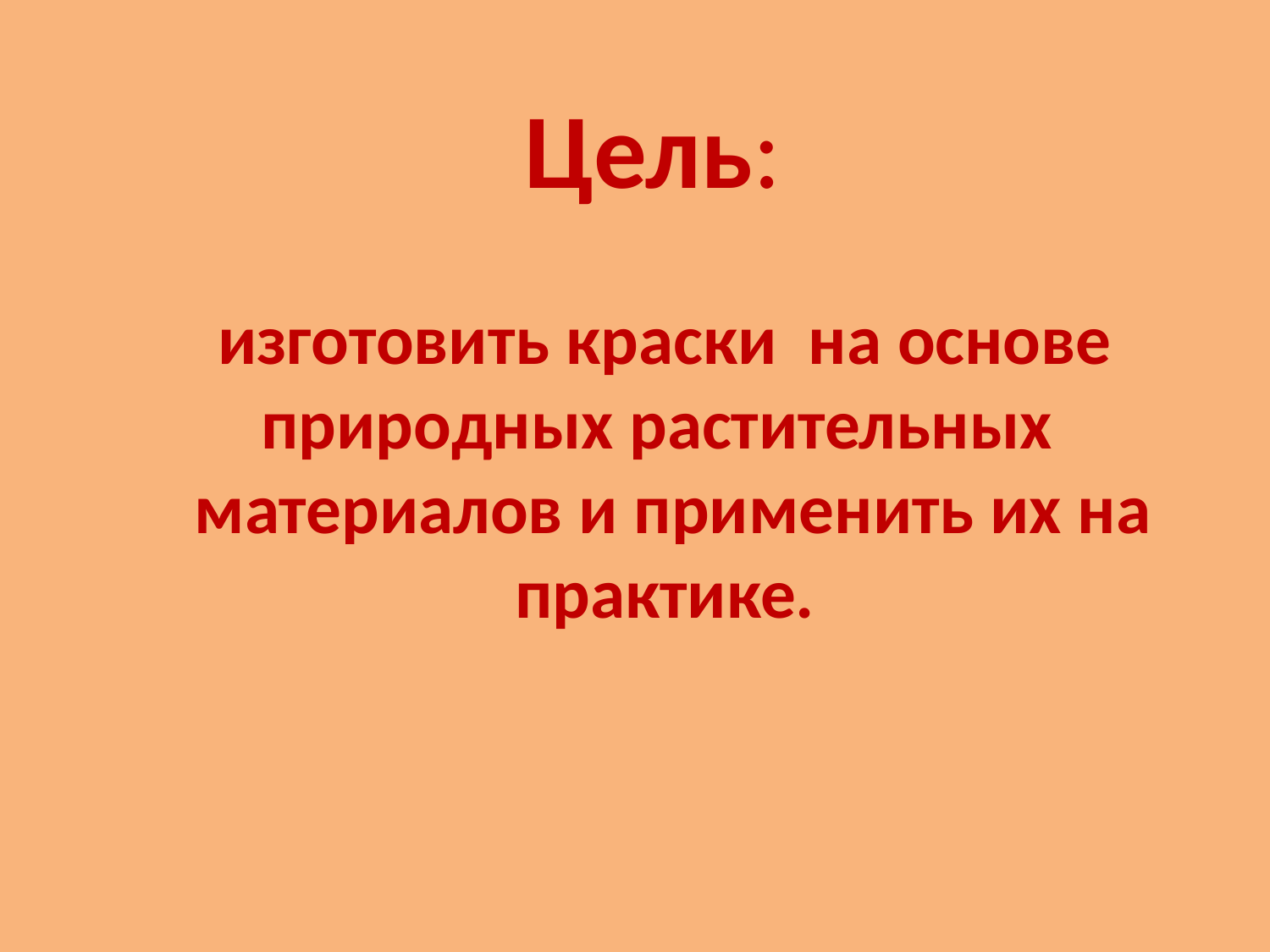

Цель:

изготовить краски  на основе природных растительных
 материалов и применить их на практике.